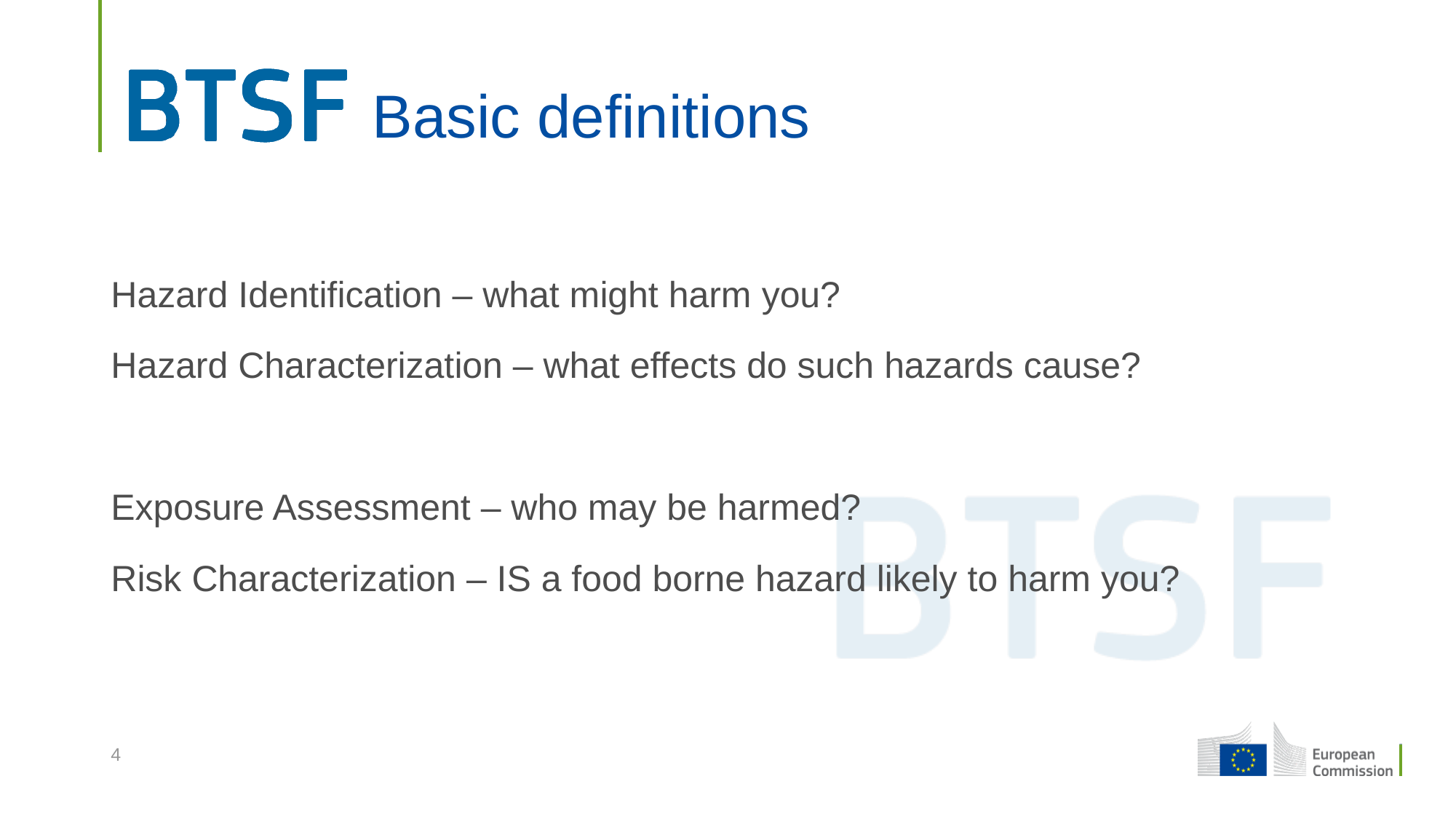

# Basic definitions
Hazard Identification – what might harm you?
Hazard Characterization – what effects do such hazards cause?

Exposure Assessment – who may be harmed?
Risk Characterization – IS a food borne hazard likely to harm you?

.
4